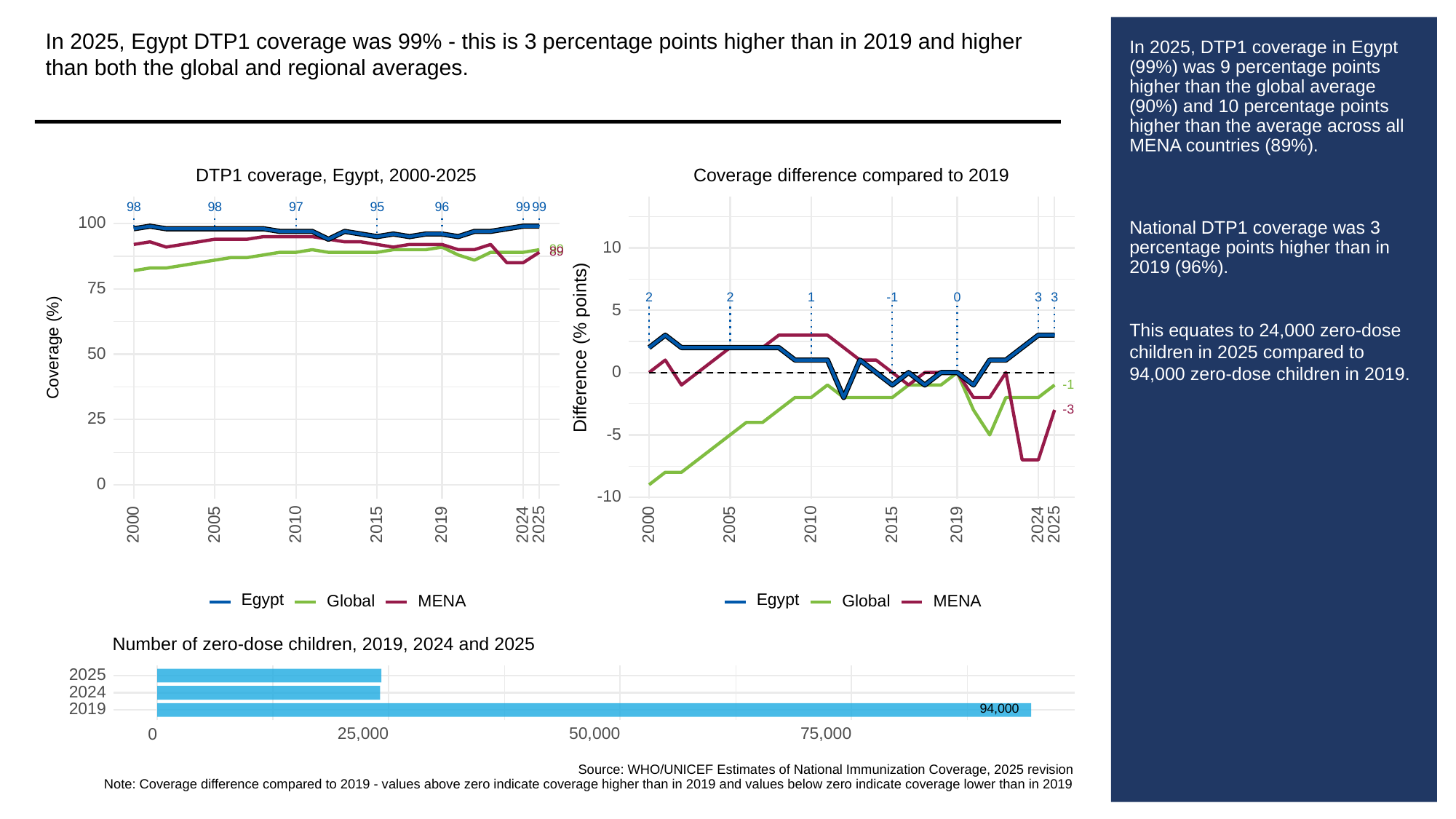

In 2025, Egypt DTP1 coverage was 99% - this is 3 percentage points higher than in 2019 and higher than both the global and regional averages.
# In 2025, DTP1 coverage in Egypt (99%) was 9 percentage points higher than the global average (90%) and 10 percentage points higher than the average across all MENA countries (89%).

National DTP1 coverage was 3 percentage points higher than in 2019 (96%).

This equates to 24,000 zero-dose children in 2025 compared to 94,000 zero-dose children in 2019.

Coverage difference compared to 2019
DTP1 coverage, Egypt, 2000-2025

98
98
97
95
96
99
99

100

10
90

89

75

3
3
0
2
2
1
-1

5

Difference (% points)
Coverage (%)

50

0

-1

-3
25

-5

0

-10

2000
2005
2010
2015
2019
2024
2025
2000
2005
2010
2015
2019
2024
2025
Egypt
Egypt
Global
Global
MENA
MENA

Number of zero-dose children, 2019, 2024 and 2025

2025

2024

94,000
2019

25,000
50,000
75,000
0
Source: WHO/UNICEF Estimates of National Immunization Coverage, 2025 revision
Note: Coverage difference compared to 2019 - values above zero indicate coverage higher than in 2019 and values below zero indicate coverage lower than in 2019